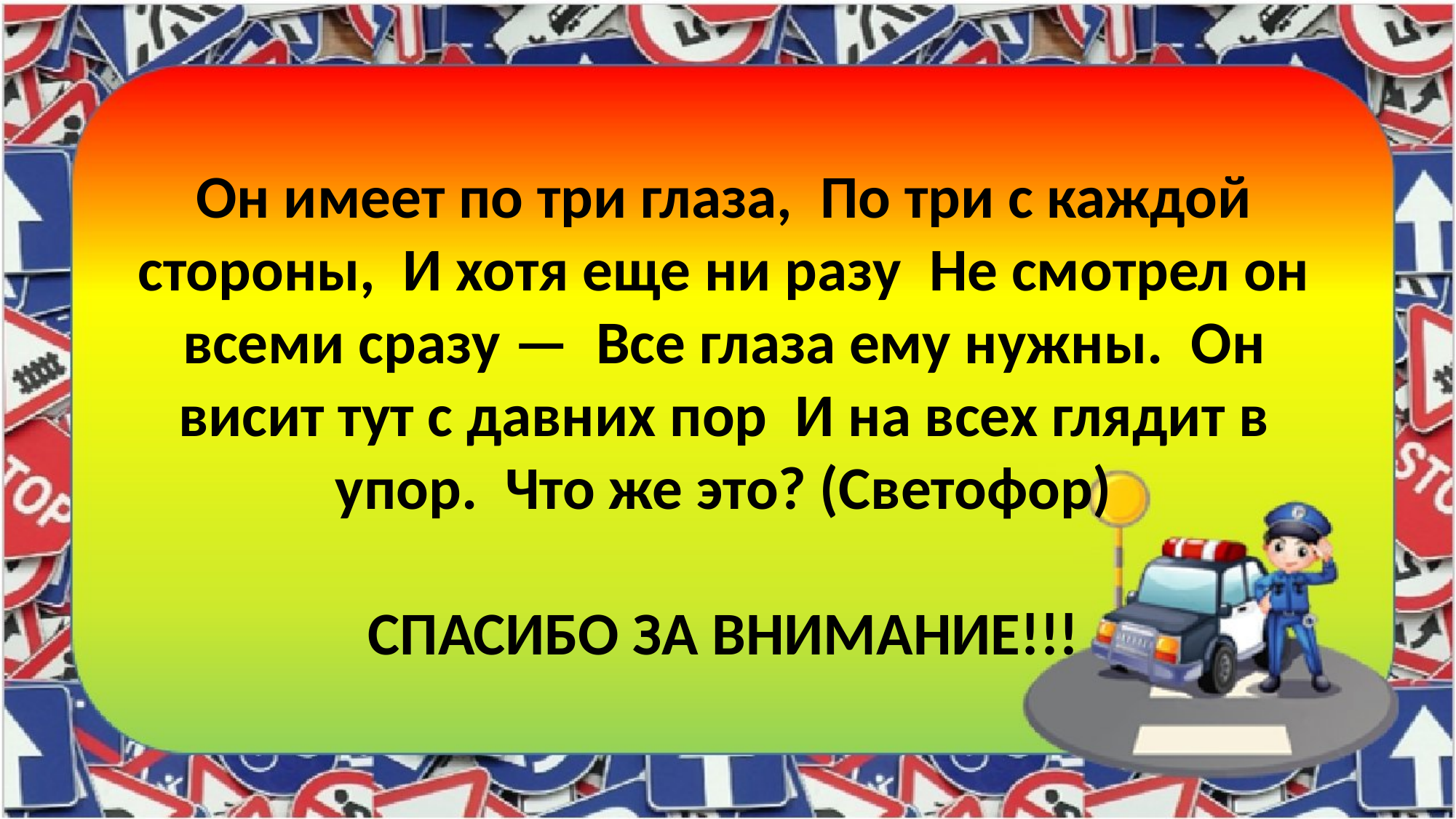

Он имеет по три глаза,  По три с каждой стороны,  И хотя еще ни разу  Не смотрел он всеми сразу —  Все глаза ему нужны.  Он висит тут с давних пор  И на всех глядит в упор.  Что же это? (Светофор)

СПАСИБО ЗА ВНИМАНИЕ!!!